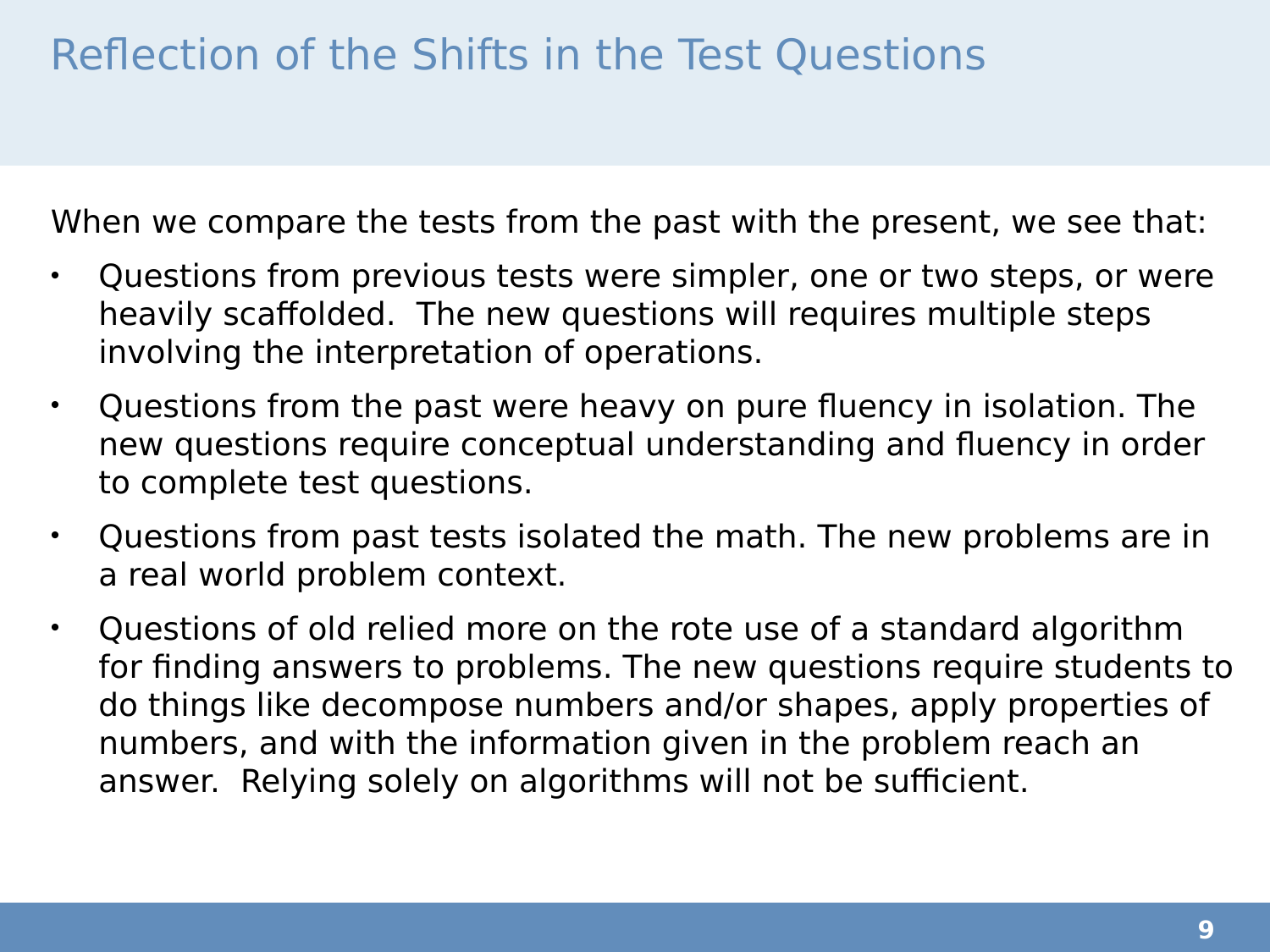

# Reflection of the Shifts in the Test Questions
When we compare the tests from the past with the present, we see that:
Questions from previous tests were simpler, one or two steps, or were heavily scaffolded.  The new questions will requires multiple steps involving the interpretation of operations.
Questions from the past were heavy on pure fluency in isolation. The new questions require conceptual understanding and fluency in order to complete test questions.
Questions from past tests isolated the math. The new problems are in a real world problem context.
Questions of old relied more on the rote use of a standard algorithm for finding answers to problems. The new questions require students to do things like decompose numbers and/or shapes, apply properties of numbers, and with the information given in the problem reach an answer.  Relying solely on algorithms will not be sufficient.
9